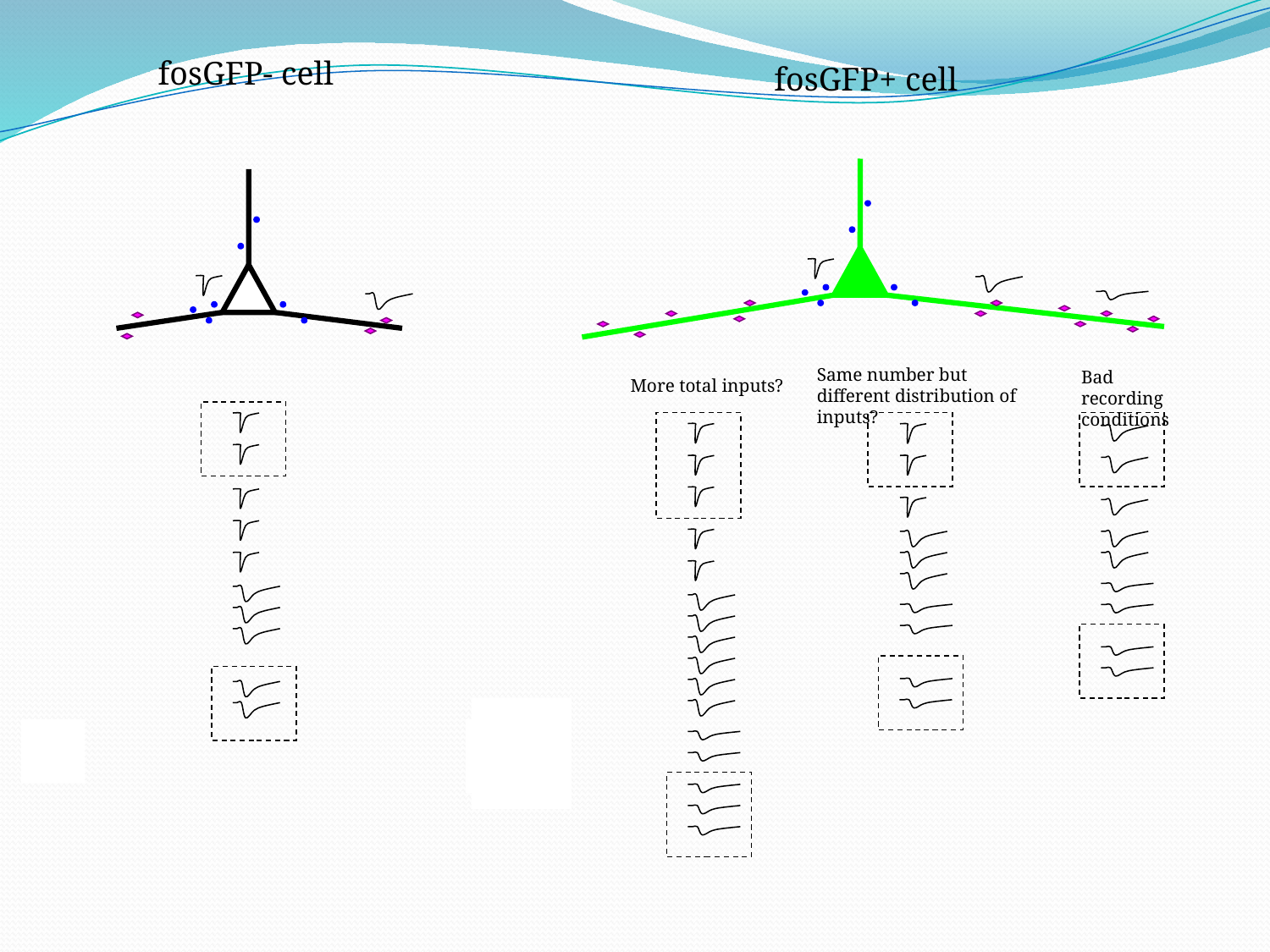

fosGFP- cell
fosGFP+ cell

Same number but different distribution of inputs?
Bad recording conditions
More total inputs?